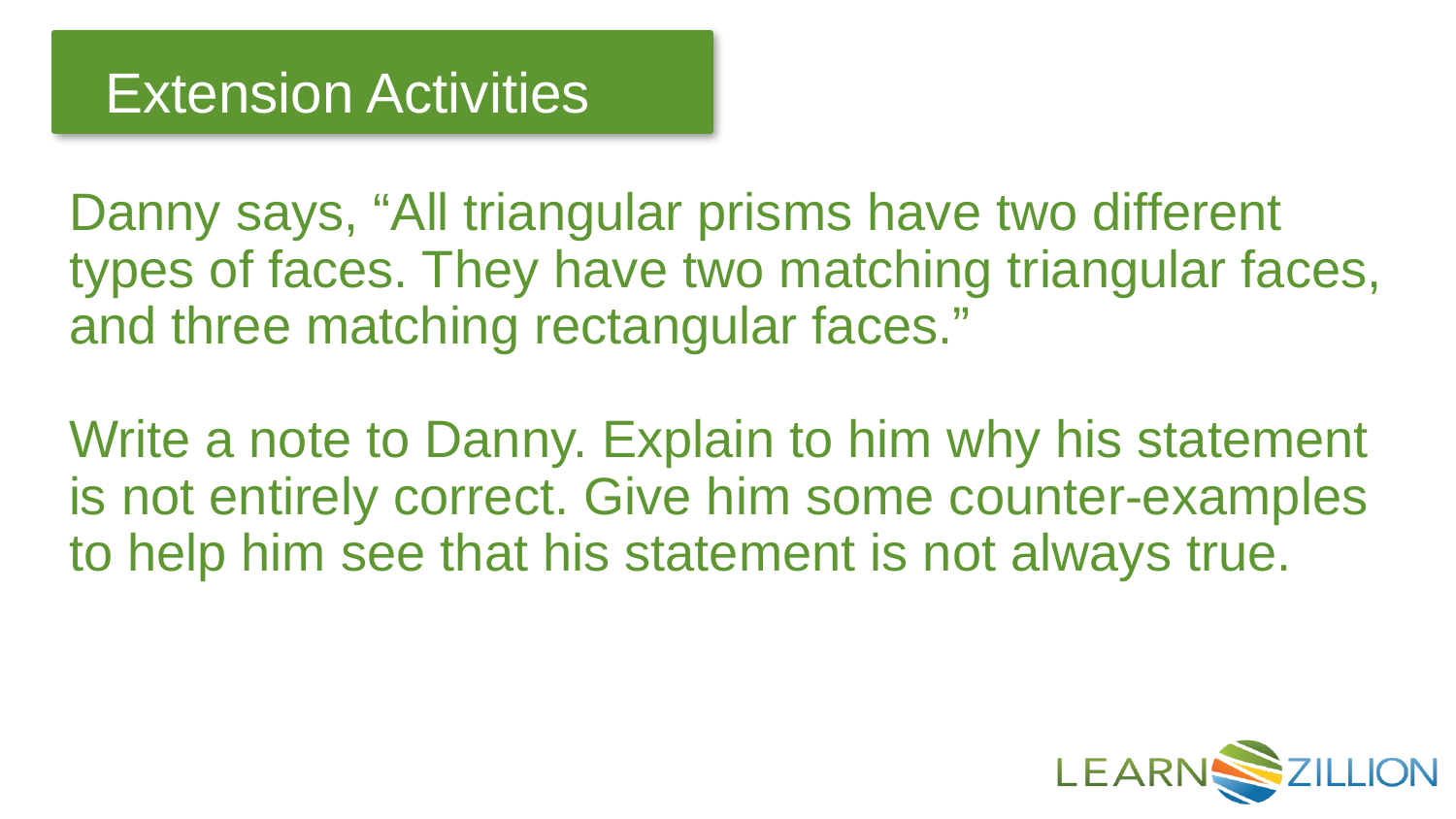

Danny says, “All triangular prisms have two different types of faces. They have two matching triangular faces, and three matching rectangular faces.”

Write a note to Danny. Explain to him why his statement is not entirely correct. Give him some counter-examples to help him see that his statement is not always true.